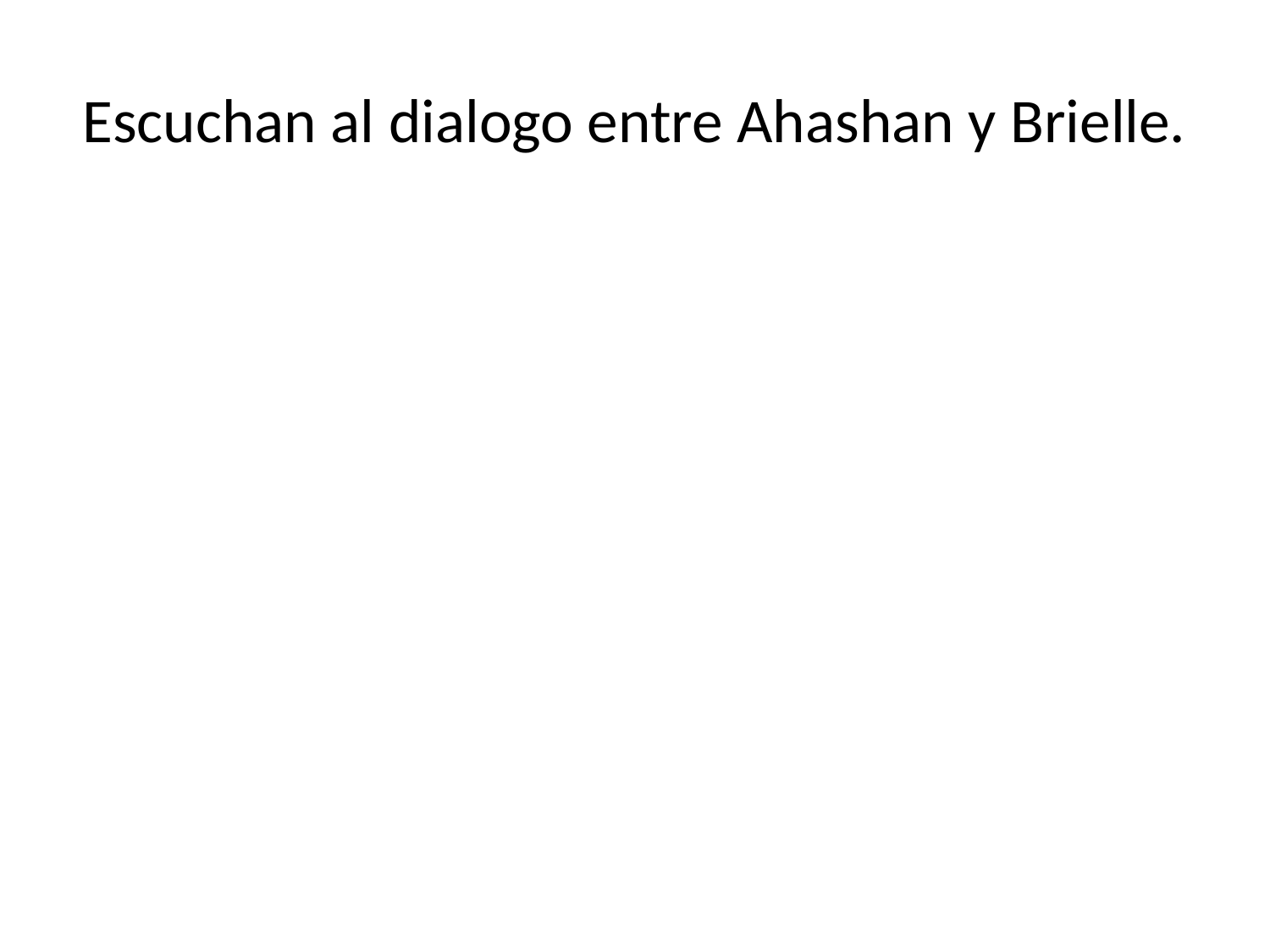

# Escuchan al dialogo entre Ahashan y Brielle.